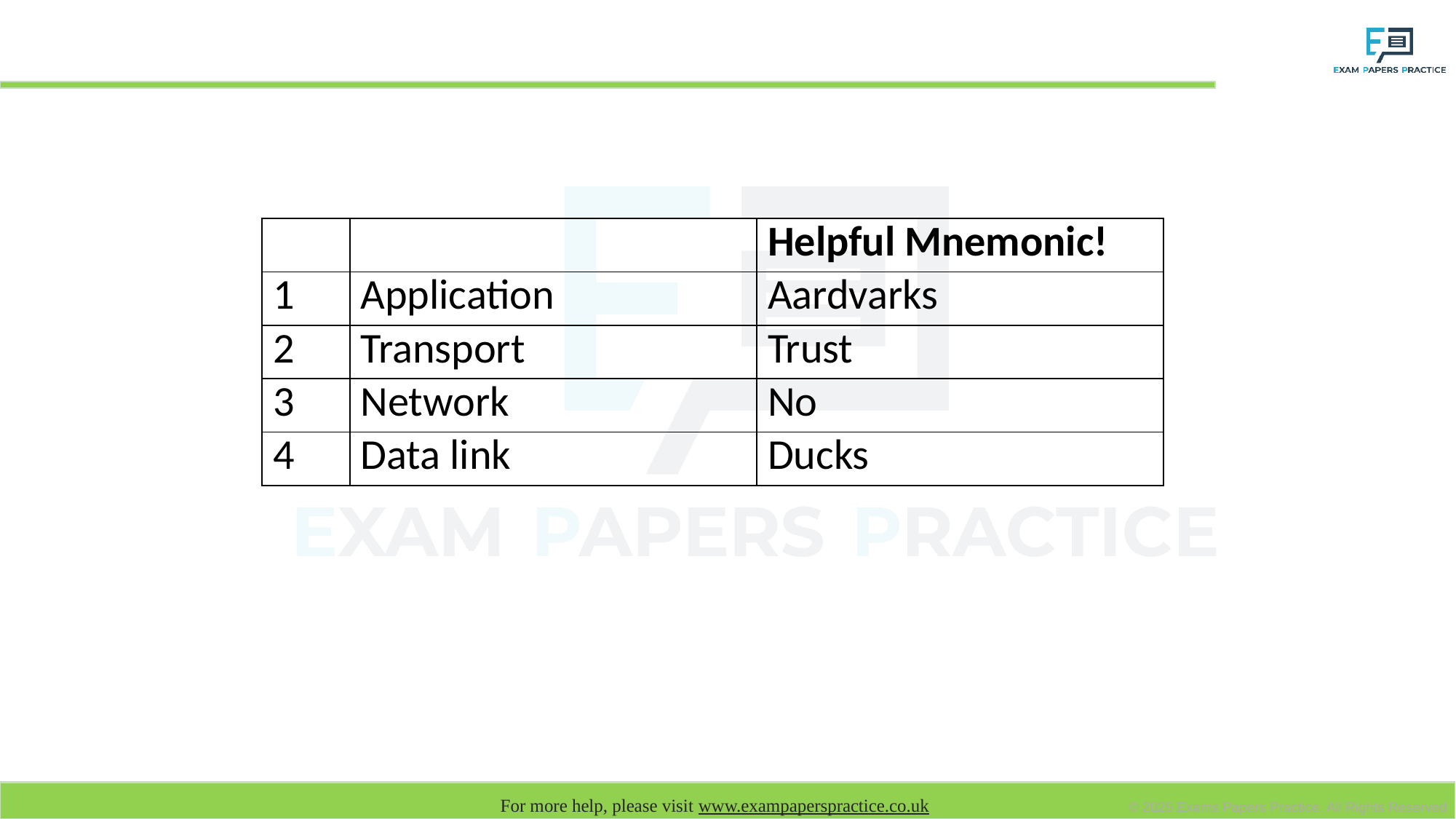

# Helpful Mnemonic for remembering layer order
|  |  | Helpful Mnemonic! |
| --- | --- | --- |
| 1 | Application | Aardvarks |
| 2 | Transport | Trust |
| 3 | Network | No |
| 4 | Data link | Ducks |